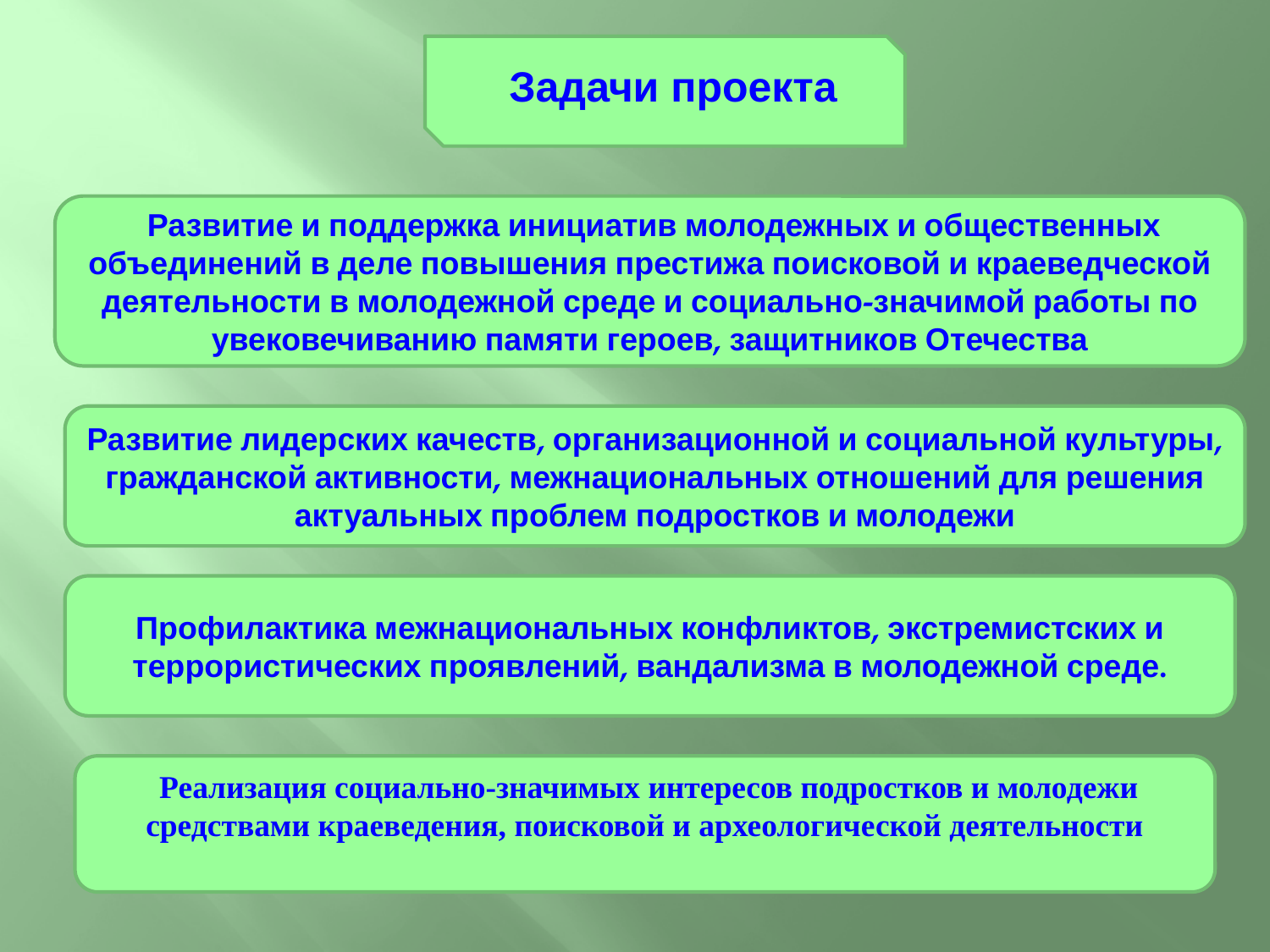

Задачи проекта

 Развитие и поддержка инициатив молодежных и общественных объединений в деле повышения престижа поисковой и краеведческой деятельности в молодежной среде и социально-значимой работы по увековечиванию памяти героев, защитников Отечества

Развитие лидерских качеств, организационной и социальной культуры, гражданской активности, межнациональных отношений для решения актуальных проблем подростков и молодежи

Профилактика межнациональных конфликтов, экстремистских и террористических проявлений, вандализма в молодежной среде.

 Реализация социально-значимых интересов подростков и молодежи средствами краеведения, поисковой и археологической деятельности